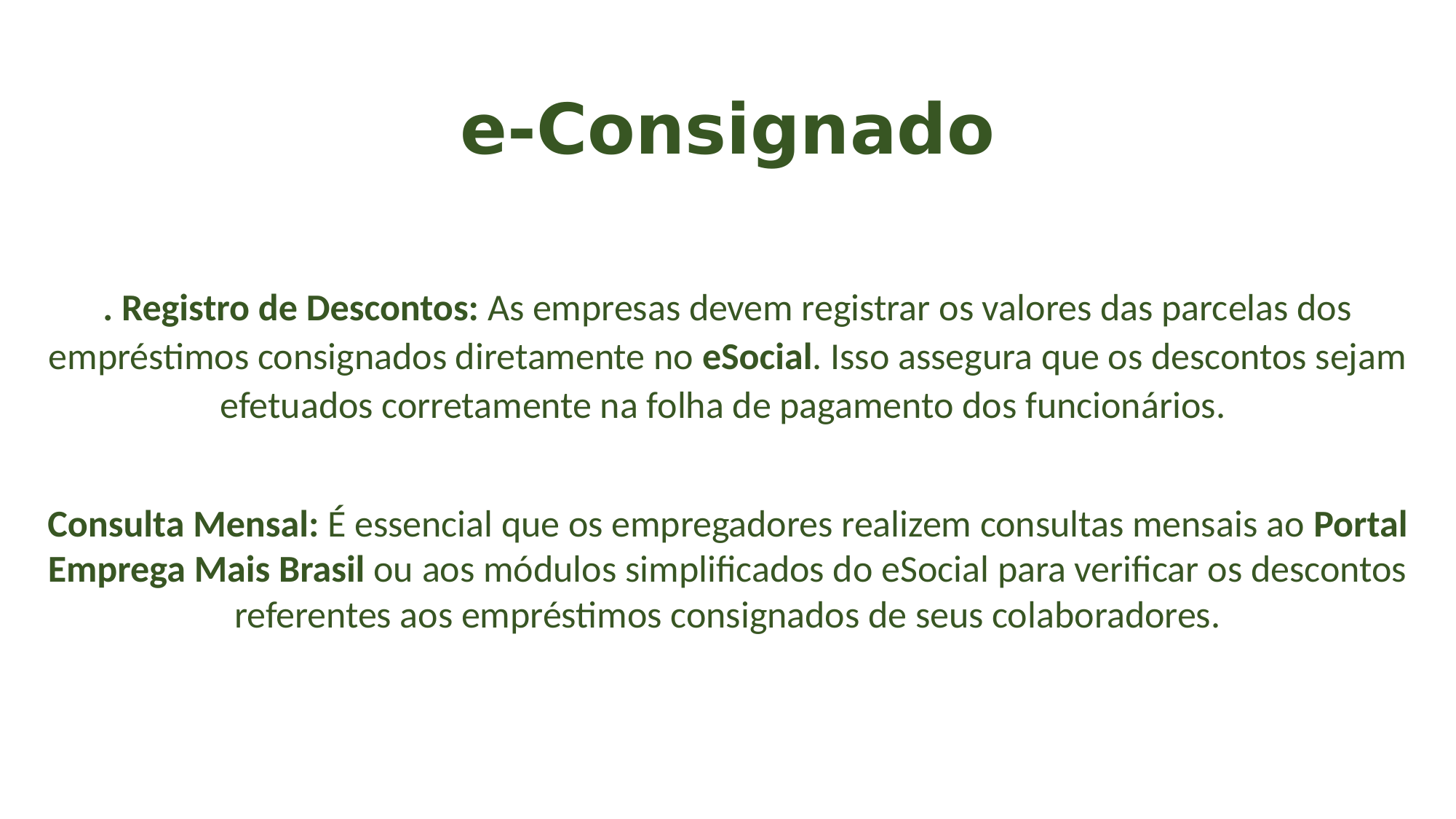

e-Consignado
. Registro de Descontos: As empresas devem registrar os valores das parcelas dos empréstimos consignados diretamente no eSocial. Isso assegura que os descontos sejam efetuados corretamente na folha de pagamento dos funcionários.

Consulta Mensal: É essencial que os empregadores realizem consultas mensais ao Portal Emprega Mais Brasil ou aos módulos simplificados do eSocial para verificar os descontos referentes aos empréstimos consignados de seus colaboradores.